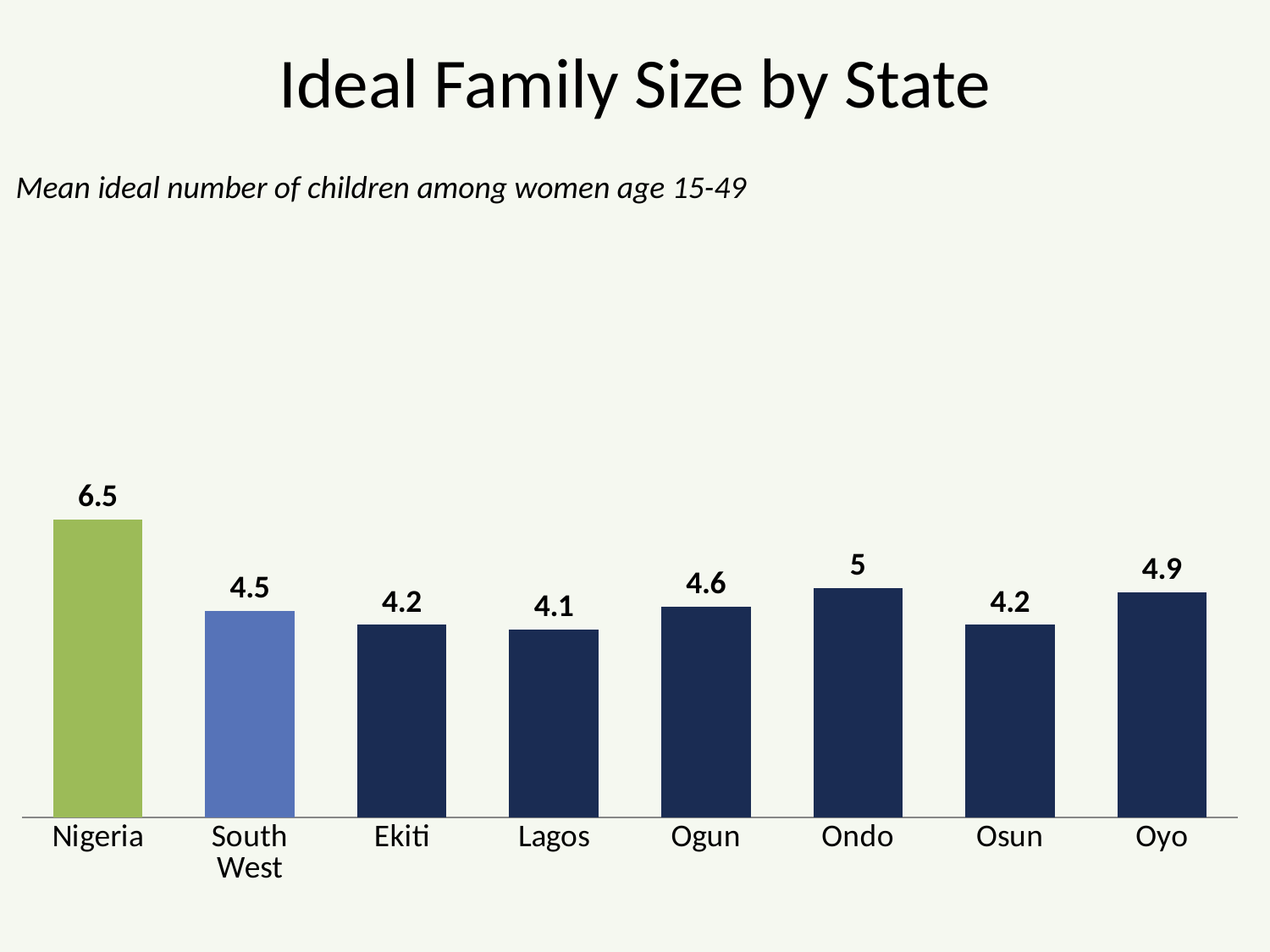

# Ideal Family Size by State
Mean ideal number of children among women age 15-49

### Chart

| Category | Women  |
|---|---|
| Nigeria | 6.5 |
| South West | 4.5 |
| Ekiti | 4.2 |
| Lagos | 4.1 |
| Ogun | 4.6 |
| Ondo | 5.0 |
| Osun | 4.2 |
| Oyo | 4.9 |